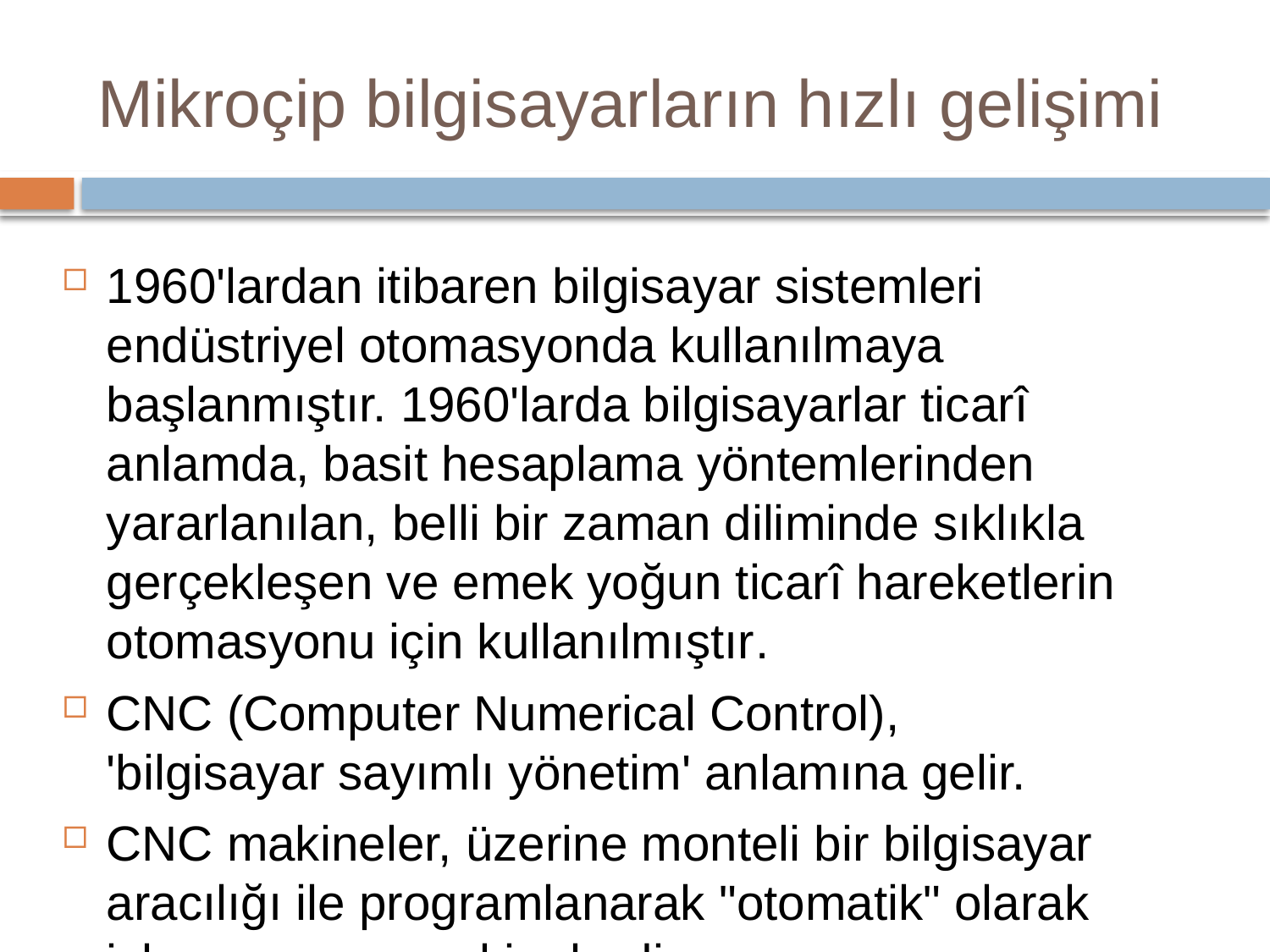

# Mikroçip bilgisayarların hızlı gelişimi
1960'lardan itibaren bilgisayar sistemleri endüstriyel otomasyonda kullanılmaya başlanmıştır. 1960'larda bilgisayarlar ticarî anlamda, basit hesaplama yöntemlerinden yararlanılan, belli bir zaman diliminde sıklıkla gerçekleşen ve emek yoğun ticarî hareketlerin otomasyonu için kullanılmıştır.
CNC (Computer Numerical Control), 
'bilgisayar sayımlı yönetim' anlamına gelir.
CNC makineler, üzerine monteli bir bilgisayar aracılığı ile programlanarak "otomatik" olarak işleme yapan makinelerdir.